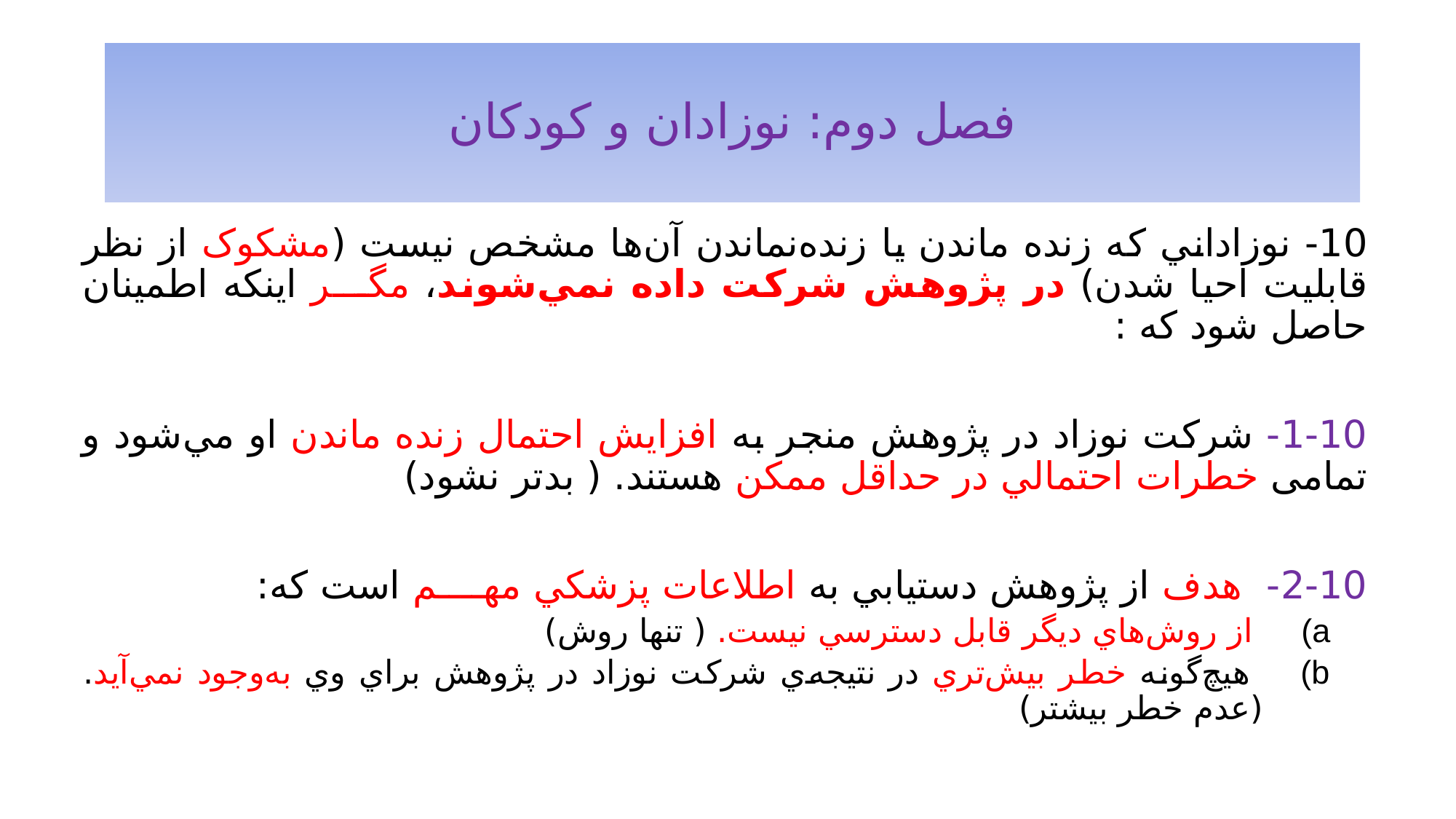

# فصل دوم: نوزادان و کودکان
10- نوزاداني كه زنده ماندن يا زنده‌نماندن آن‌ها مشخص نيست (مشکوک از نظر قابليت احيا شدن) در پژوهش شركت داده نمي‌شوند، مگـــر اينکه اطمينان حاصل شود كه :

1-10- شرکت نوزاد در پژوهش منجر به افزايش احتمال زنده ماندن او مي‌شود و تمامی خطرات احتمالي در حداقل ممكن هستند. ( بدتر نشود)

2-10-  هدف از پژوهش دستيابي به اطلاعات پزشكي مهــــم است كه:
 از روش‌هاي ديگر قابل دسترسي نيست. ( تنها روش)
 هيچ‌گونه خطر بيش‌تري در نتيجه‌ي شركت نوزاد در پژوهش براي وي به‌وجود نمي‌آيد. (عدم خطر بیشتر)